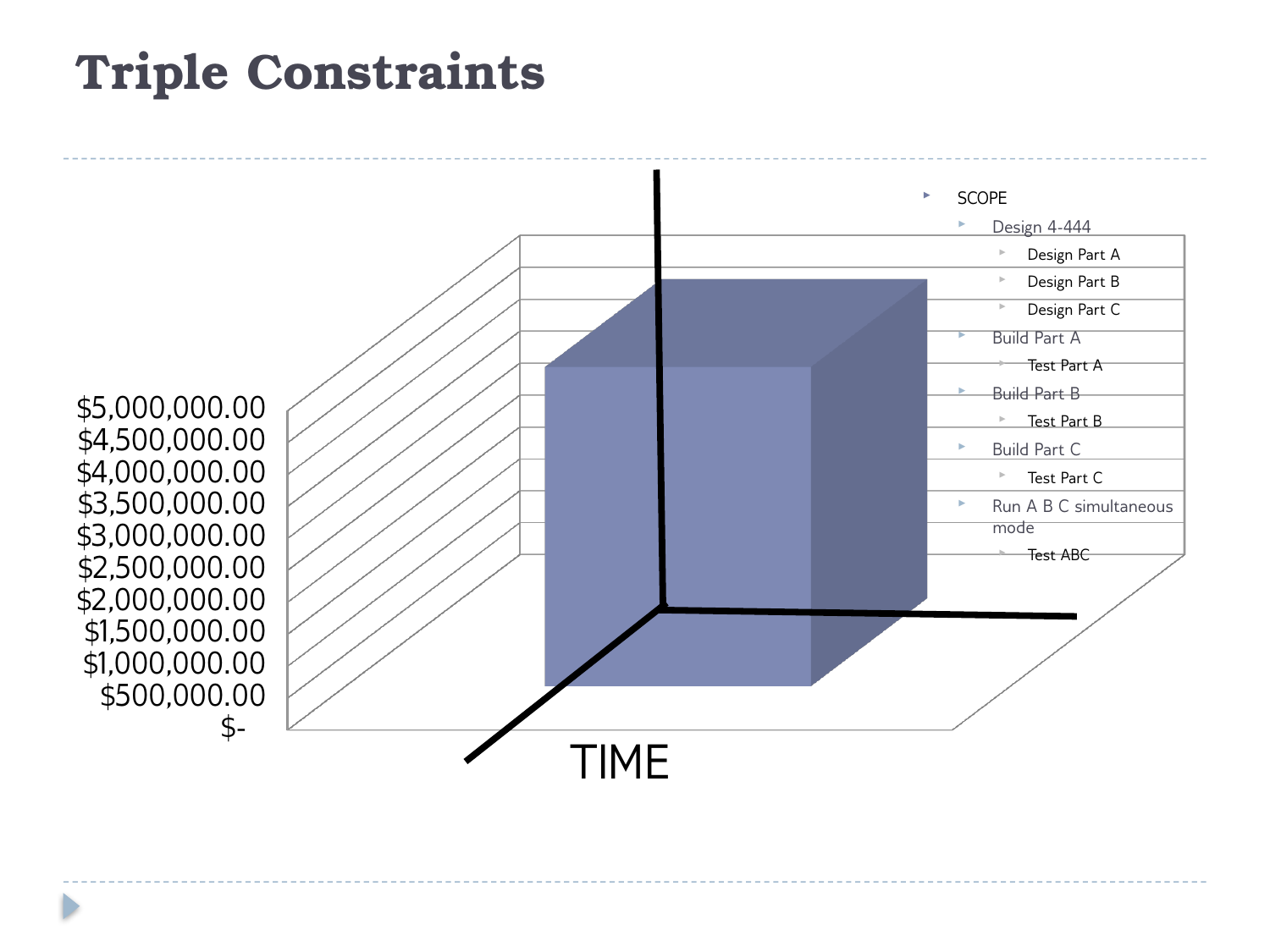

# Triple Constraints

[unsupported chart]

SCOPE
Design 4-444
Design Part A
Design Part B
Design Part C
Build Part A
Test Part A
Build Part B
Test Part B
Build Part C
Test Part C
Run A B C simultaneous mode
Test ABC